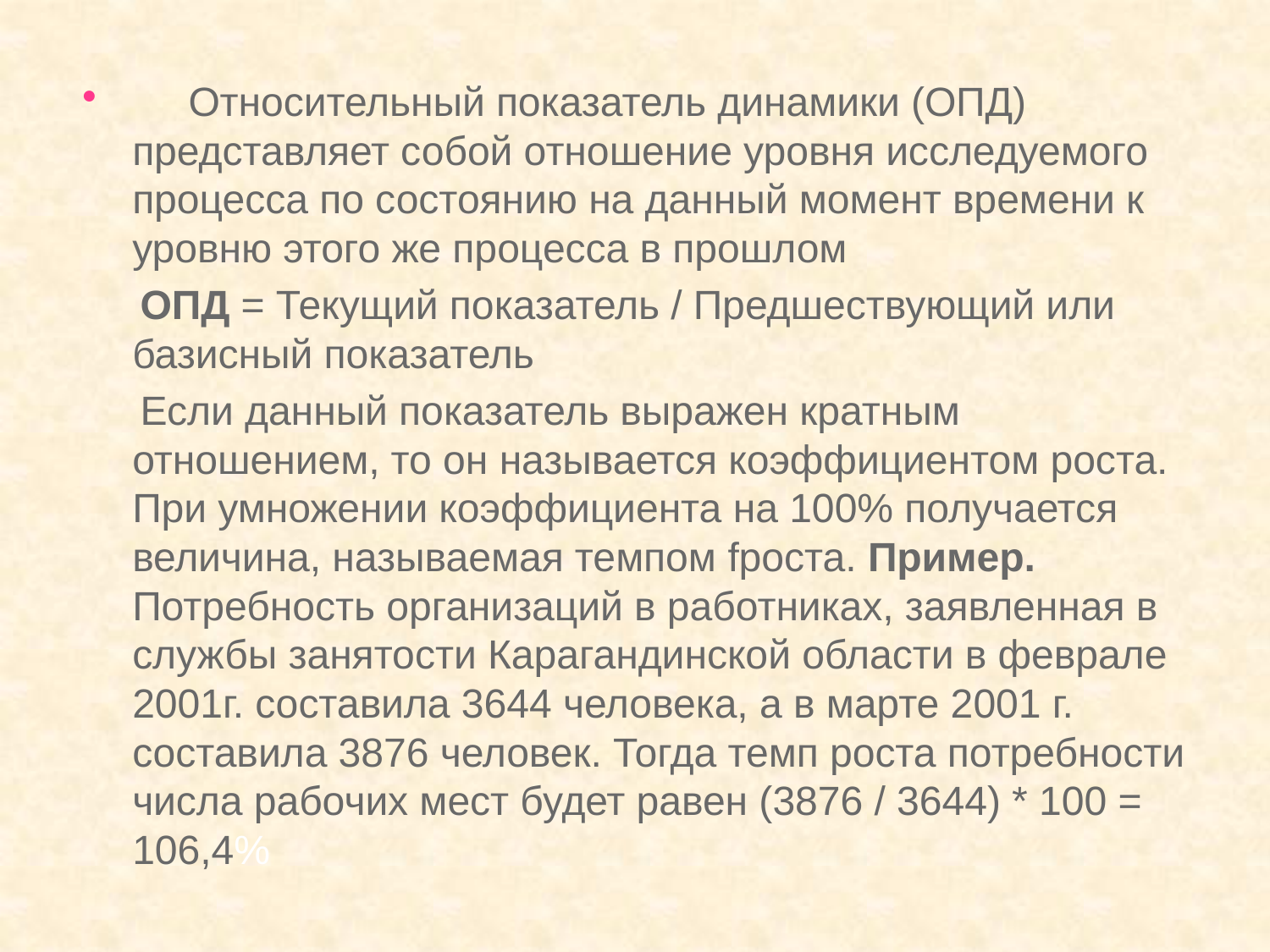

Относительный показатель динамики (ОПД) представляет собой отношение уровня исследуемого процесса по состоянию на данный момент времени к уровню этого же процесса в прошлом
     ОПД = Текущий показатель / Предшествующий или базисный показатель
     Если данный показатель выражен кратным отношением, то он называется коэффициентом роста. При умножении коэффициента на 100% получается величина, называемая темпом fроста. Пример. Потребность организаций в работниках, заявленная в службы занятости Карагандинской области в феврале 2001г. составила 3644 человека, а в марте 2001 г. составила 3876 человек. Тогда темп роста потребности числа рабочих мест будет равен (3876 / 3644) * 100 = 106,4%